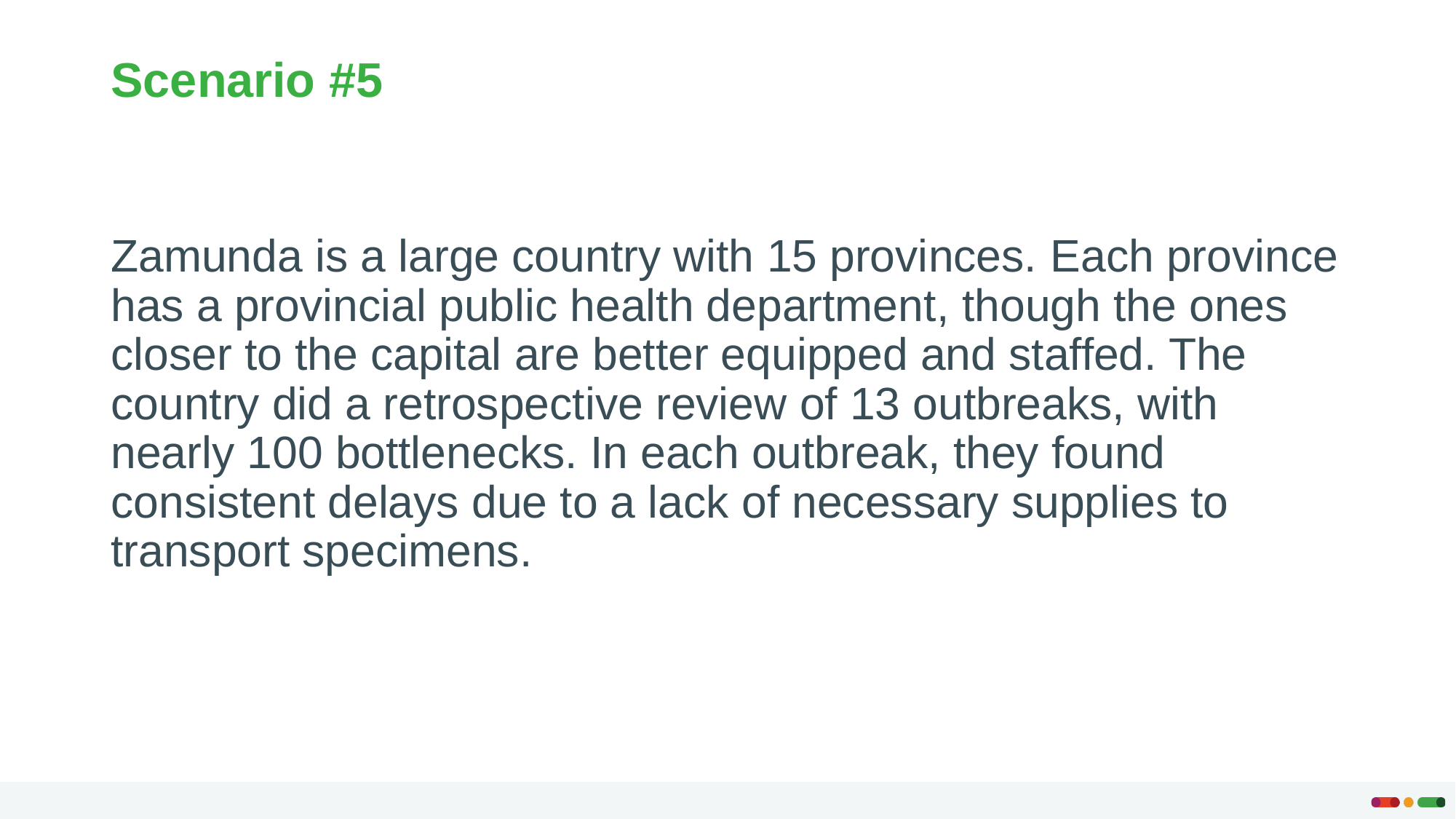

# Scenario #5
Zamunda is a large country with 15 provinces. Each province has a provincial public health department, though the ones closer to the capital are better equipped and staffed. The country did a retrospective review of 13 outbreaks, with nearly 100 bottlenecks. In each outbreak, they found consistent delays due to a lack of necessary supplies to transport specimens.